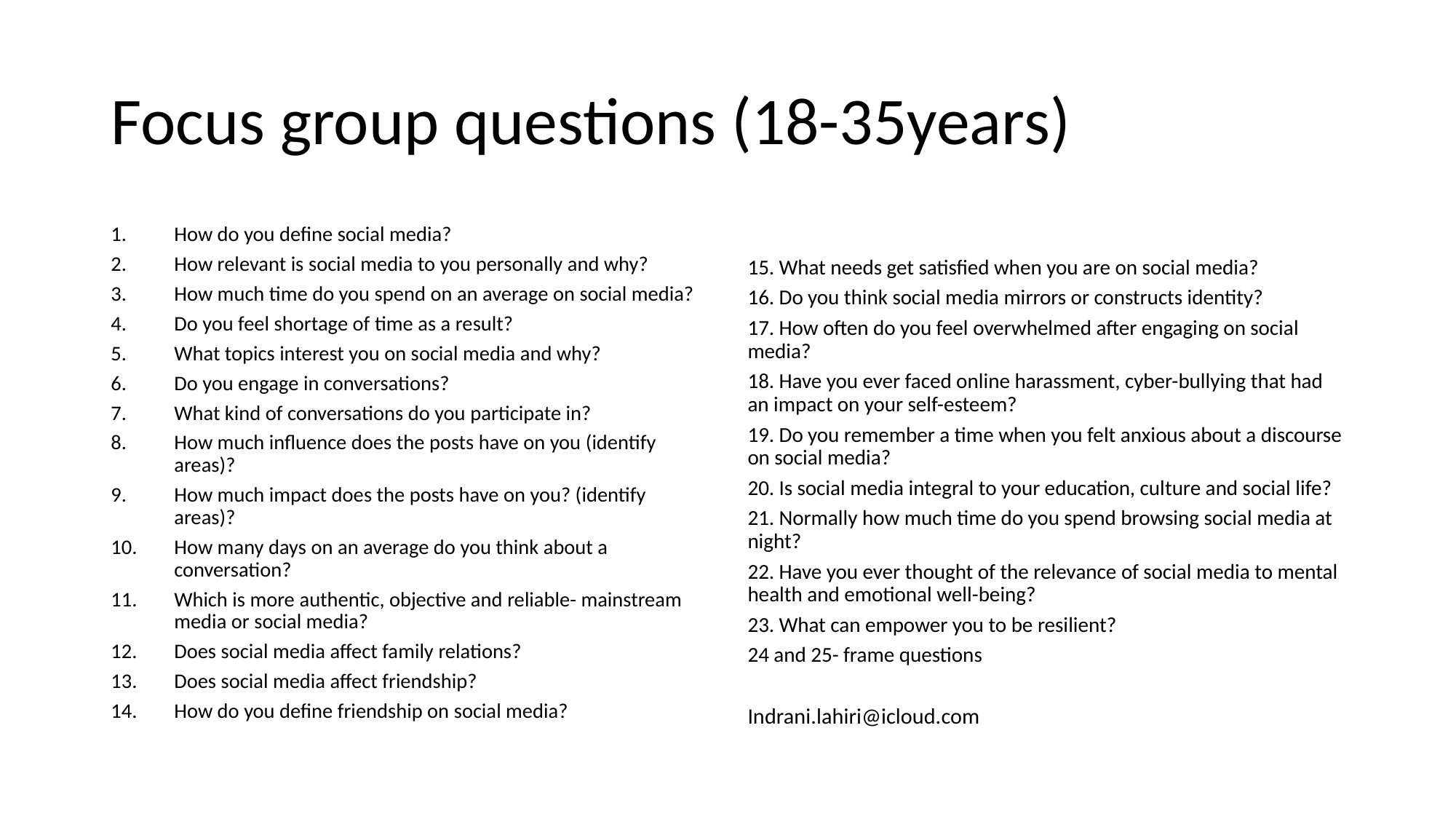

# Focus group questions (18-35years)
How do you define social media?
How relevant is social media to you personally and why?
How much time do you spend on an average on social media?
Do you feel shortage of time as a result?
What topics interest you on social media and why?
Do you engage in conversations?
What kind of conversations do you participate in?
How much influence does the posts have on you (identify areas)?
How much impact does the posts have on you? (identify areas)?
How many days on an average do you think about a conversation?
Which is more authentic, objective and reliable- mainstream media or social media?
Does social media affect family relations?
Does social media affect friendship?
How do you define friendship on social media?

15. What needs get satisfied when you are on social media?
16. Do you think social media mirrors or constructs identity?
17. How often do you feel overwhelmed after engaging on social media?
18. Have you ever faced online harassment, cyber-bullying that had an impact on your self-esteem?
19. Do you remember a time when you felt anxious about a discourse on social media?
20. Is social media integral to your education, culture and social life?
21. Normally how much time do you spend browsing social media at night?
22. Have you ever thought of the relevance of social media to mental health and emotional well-being?
23. What can empower you to be resilient?
24 and 25- frame questions

Indrani.lahiri@icloud.com